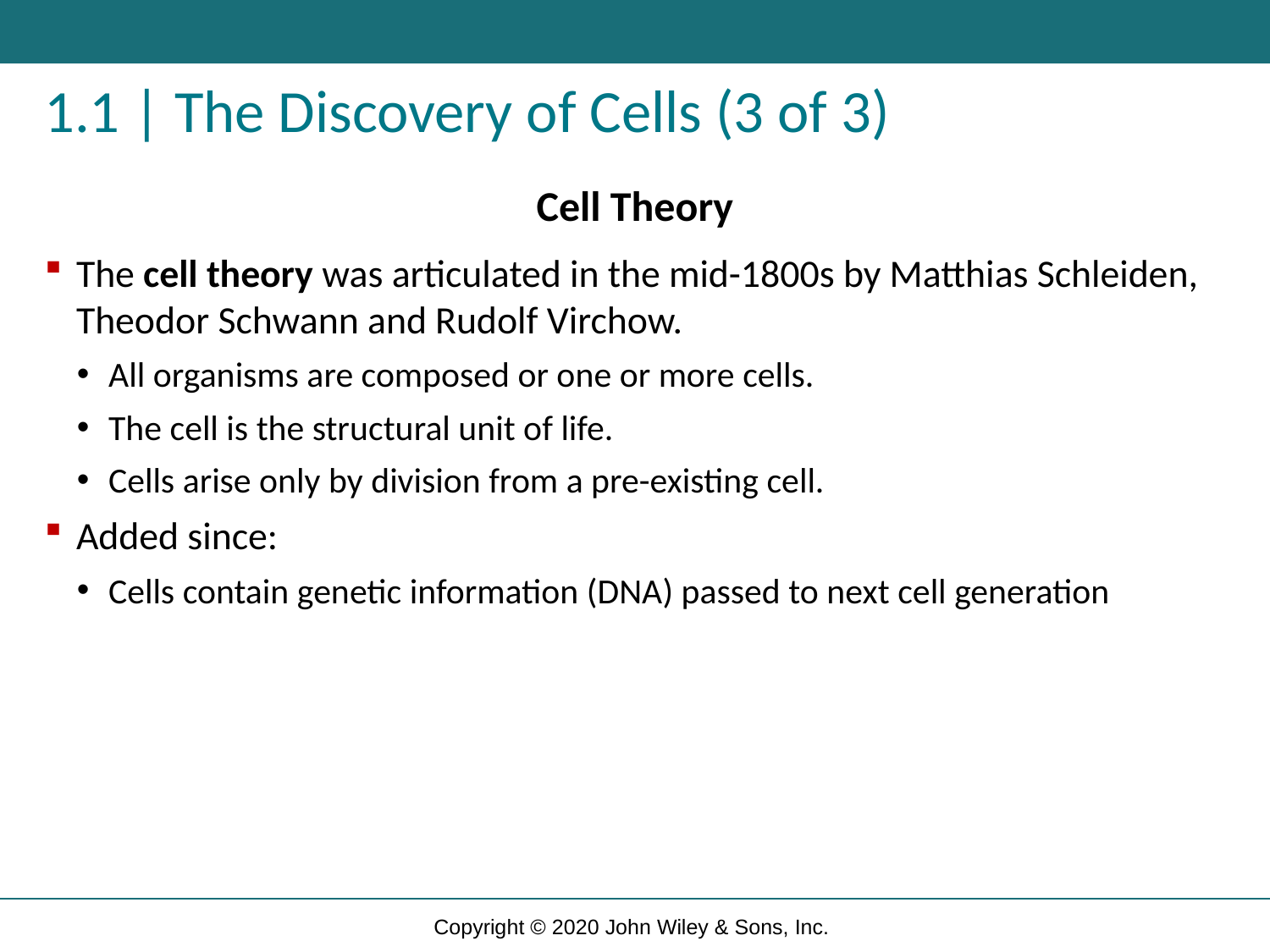

# 1.1 | The Discovery of Cells (3 of 3)
Cell Theory
The cell theory was articulated in the mid-1800s by Matthias Schleiden, Theodor Schwann and Rudolf Virchow.
All organisms are composed or one or more cells.
The cell is the structural unit of life.
Cells arise only by division from a pre-existing cell.
Added since:
Cells contain genetic information (DNA) passed to next cell generation
Copyright © 2020 John Wiley & Sons, Inc.